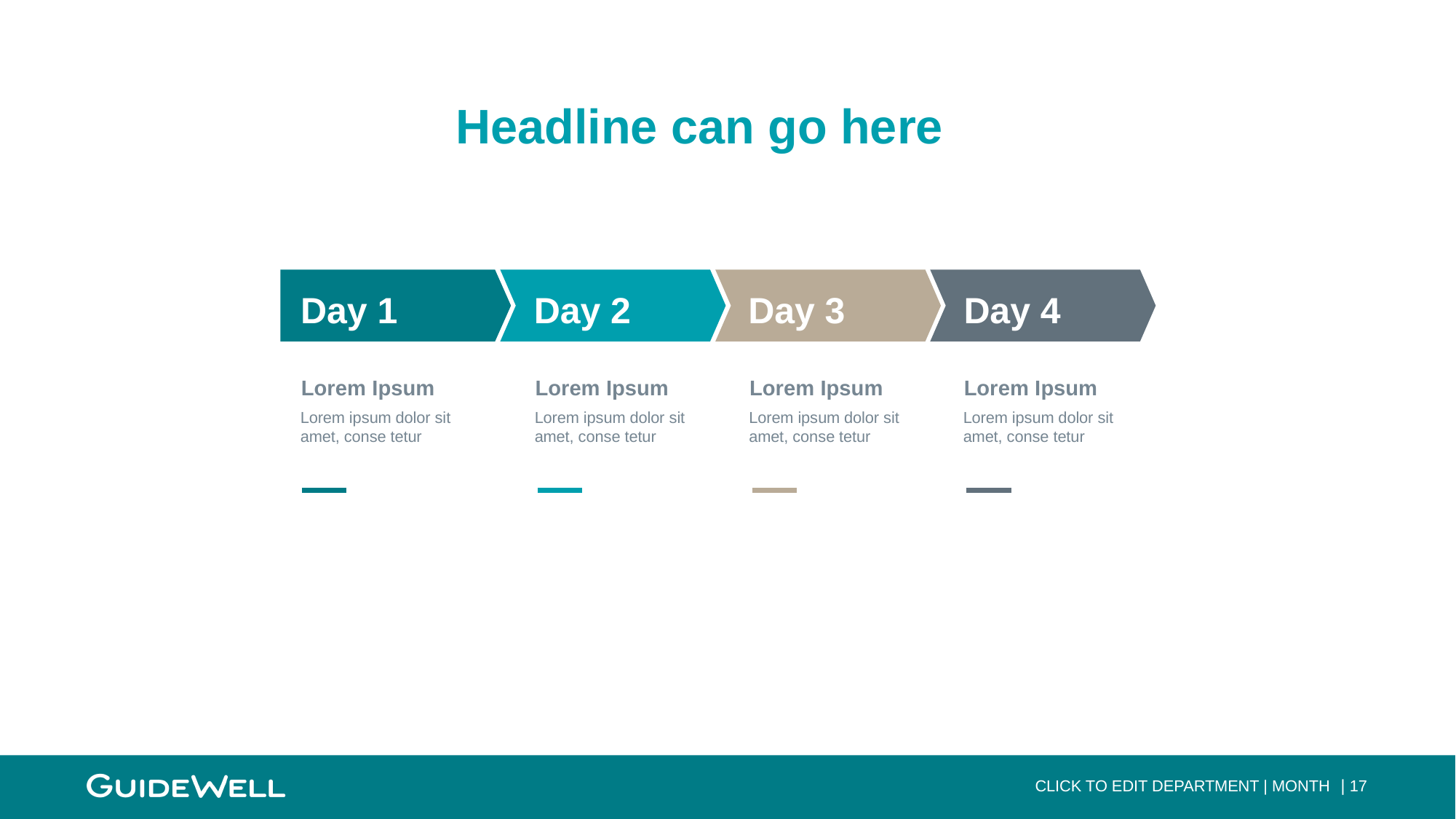

# Headline can go here

Day 1

Day 2

Day 3

Day 4

Lorem Ipsum
Lorem Ipsum
Lorem Ipsum
Lorem Ipsum
Lorem ipsum dolor sit amet, conse tetur
Lorem ipsum dolor sit amet, conse tetur
Lorem ipsum dolor sit amet, conse tetur
Lorem ipsum dolor sit amet, conse tetur